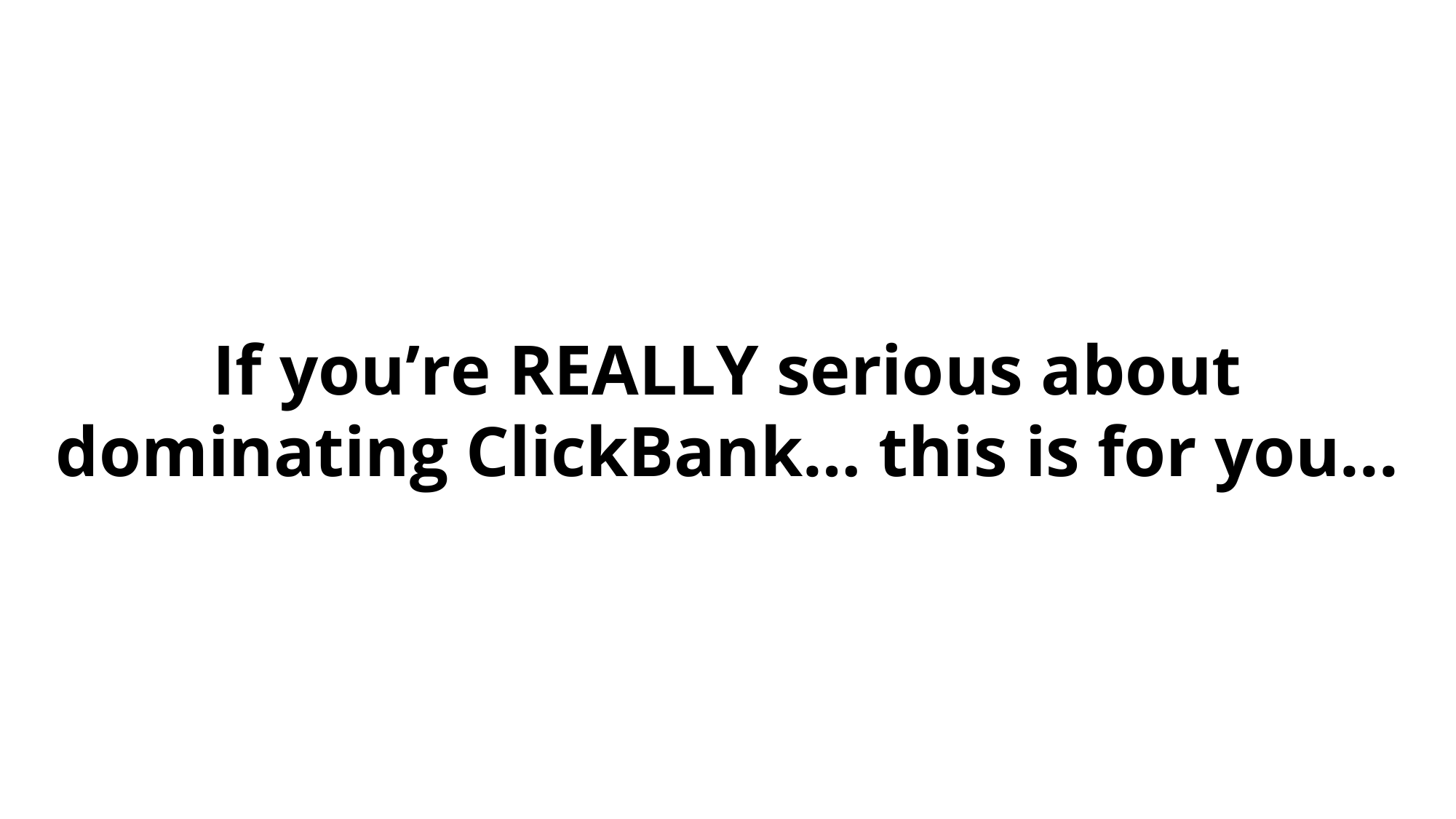

If you’re REALLY serious about dominating ClickBank… this is for you...